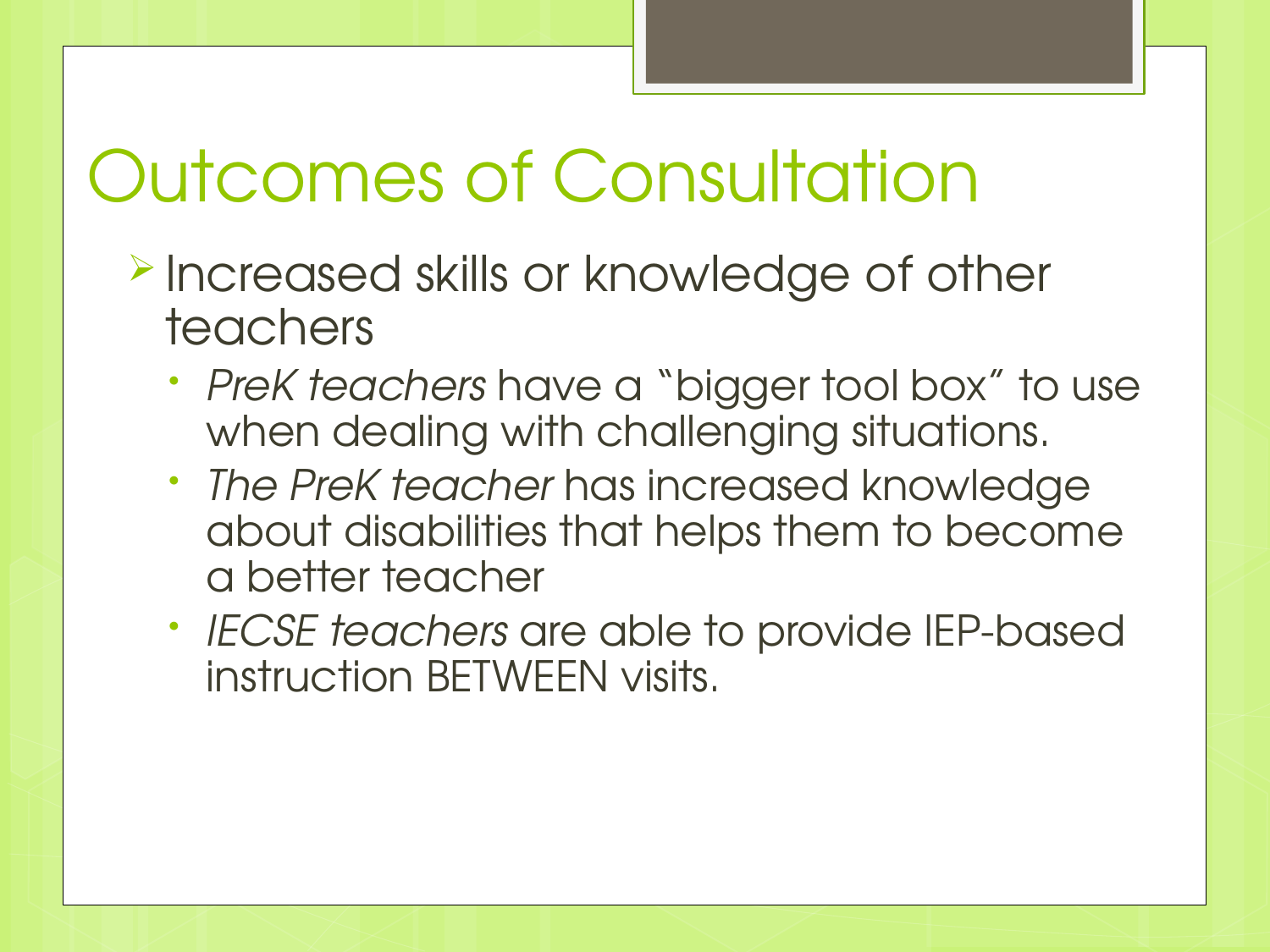

# Outcomes of Consultation
Increased skills or knowledge of other teachers
PreK teachers have a “bigger tool box” to use when dealing with challenging situations.
The PreK teacher has increased knowledge about disabilities that helps them to become a better teacher
IECSE teachers are able to provide IEP-based instruction BETWEEN visits.